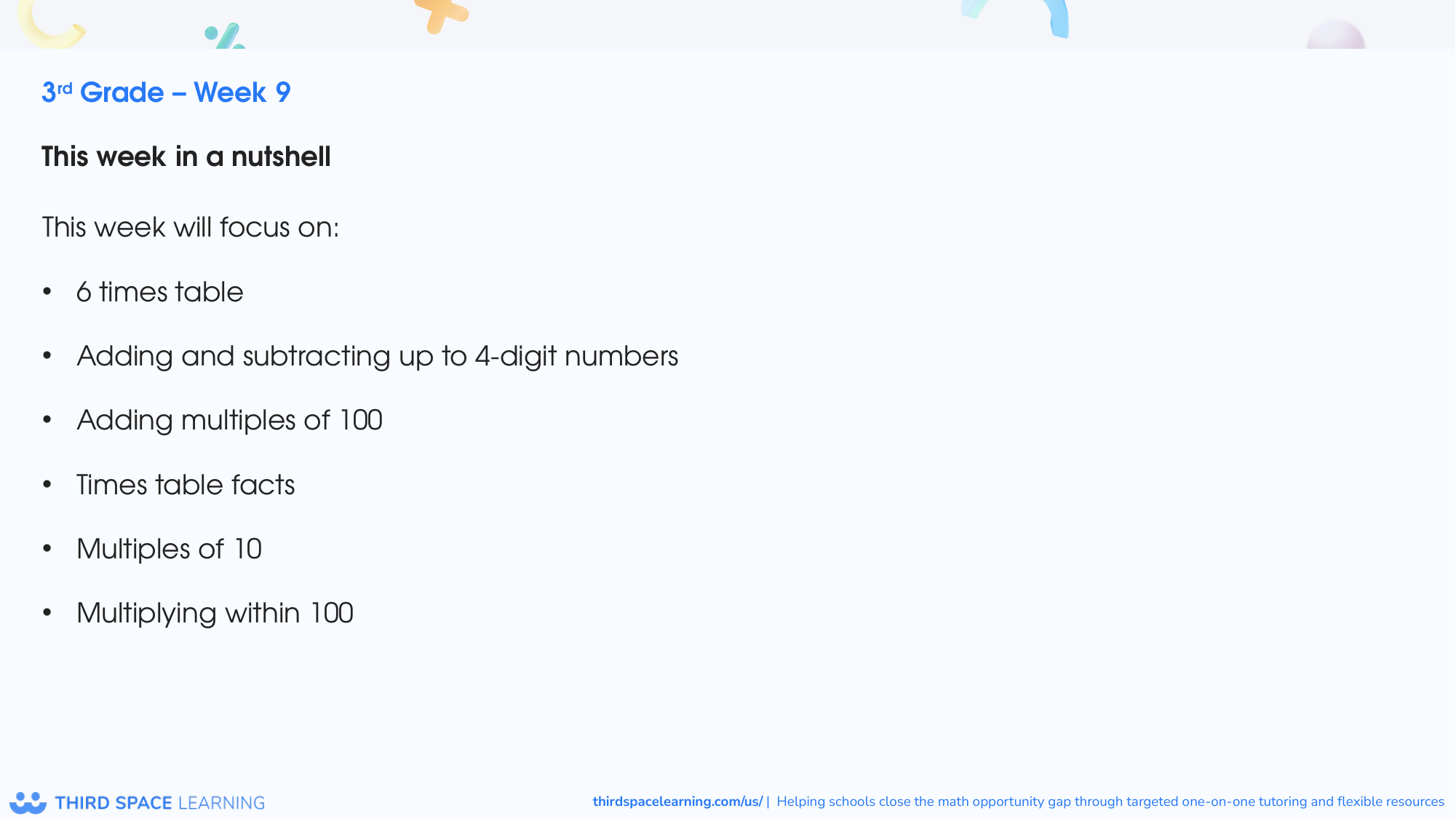

3rd Grade – Week 9
This week in a nutshell
This week will focus on:
6 times table
Adding and subtracting up to 4-digit numbers
Adding multiples of 100
Times table facts
Multiples of 10
Multiplying within 100